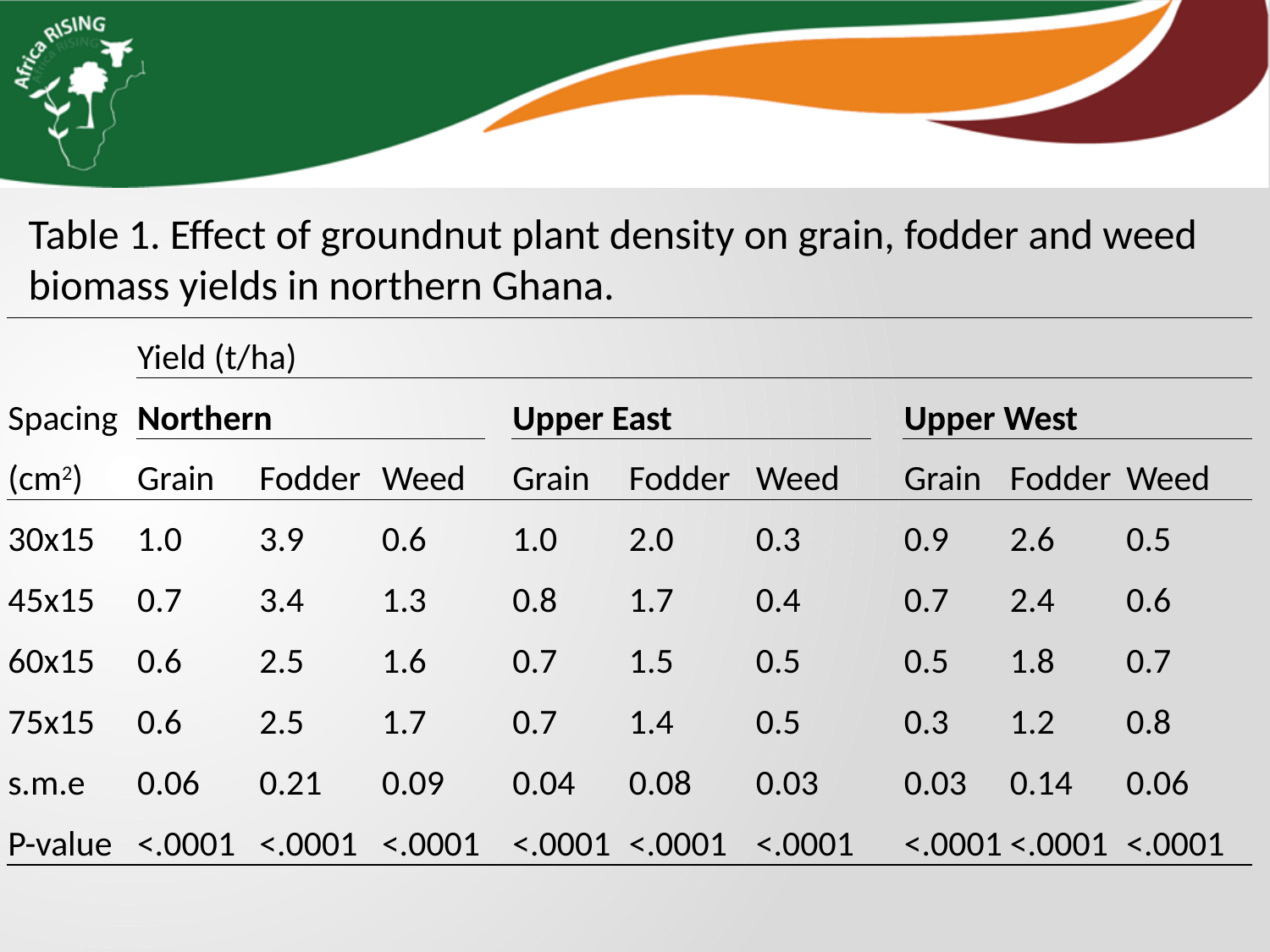

Table 1. Effect of groundnut plant density on grain, fodder and weed biomass yields in northern Ghana.
|  | Yield (t/ha) |  |  |  |  |  |  |  |  |  |  |
| --- | --- | --- | --- | --- | --- | --- | --- | --- | --- | --- | --- |
| Spacing | Northern |  |  |  | Upper East |  |  |  | Upper West |  |  |
| (cm2) | Grain | Fodder | Weed |  | Grain | Fodder | Weed |  | Grain | Fodder | Weed |
| 30x15 | 1.0 | 3.9 | 0.6 |  | 1.0 | 2.0 | 0.3 |  | 0.9 | 2.6 | 0.5 |
| 45x15 | 0.7 | 3.4 | 1.3 |  | 0.8 | 1.7 | 0.4 |  | 0.7 | 2.4 | 0.6 |
| 60x15 | 0.6 | 2.5 | 1.6 |  | 0.7 | 1.5 | 0.5 |  | 0.5 | 1.8 | 0.7 |
| 75x15 | 0.6 | 2.5 | 1.7 |  | 0.7 | 1.4 | 0.5 |  | 0.3 | 1.2 | 0.8 |
| s.m.e | 0.06 | 0.21 | 0.09 |  | 0.04 | 0.08 | 0.03 |  | 0.03 | 0.14 | 0.06 |
| P-value | <.0001 | <.0001 | <.0001 |  | <.0001 | <.0001 | <.0001 |  | <.0001 | <.0001 | <.0001 |